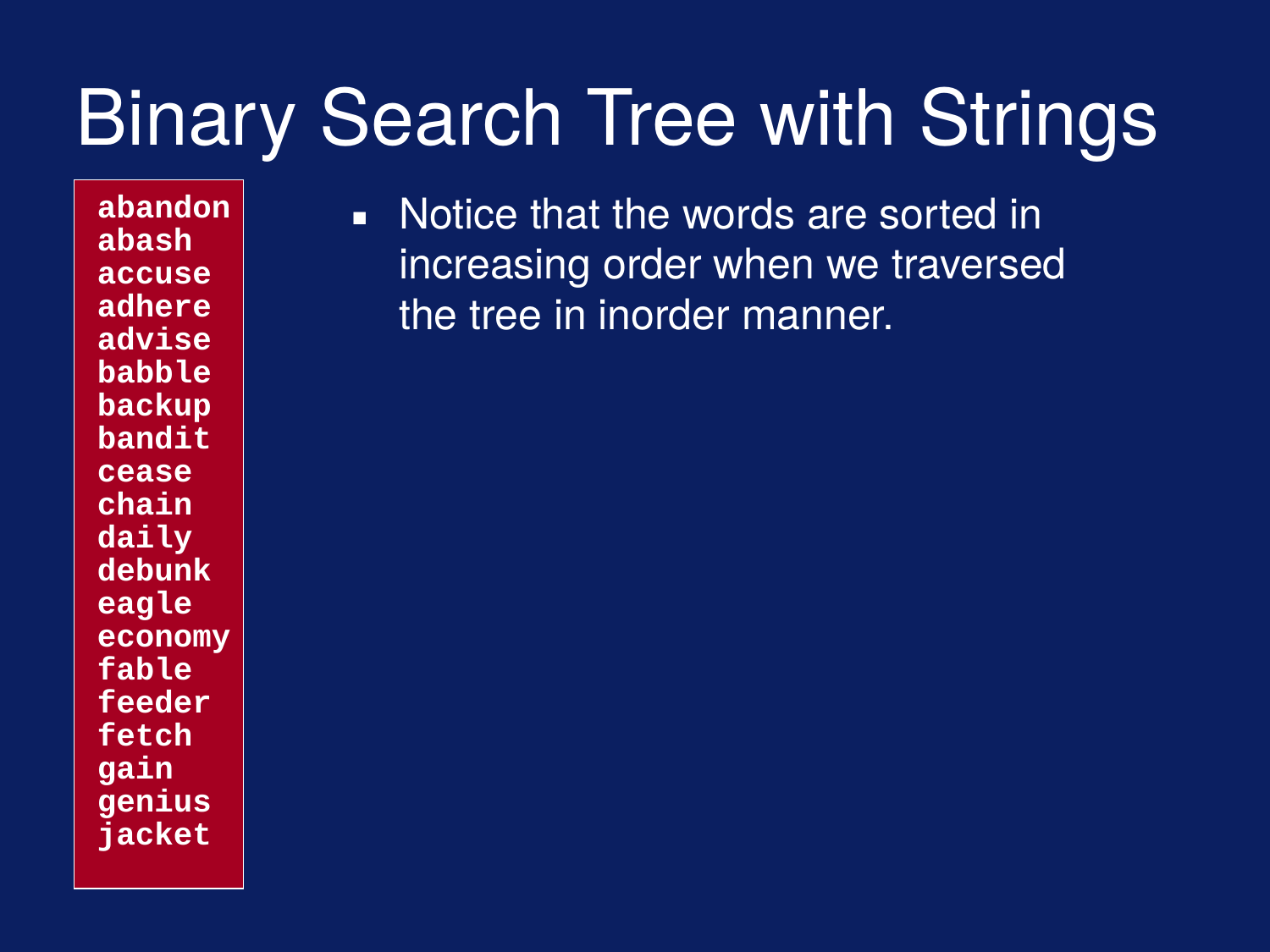

# Binary Search Tree with Strings

Notice that the words are sorted in increasing order when we traversed the tree in inorder manner.

abandon
abash
accuse
adhere
advise
babble
backup
bandit
cease
chain
daily
debunk
eagle
economy
fable
feeder
fetch
gain
genius
jacket